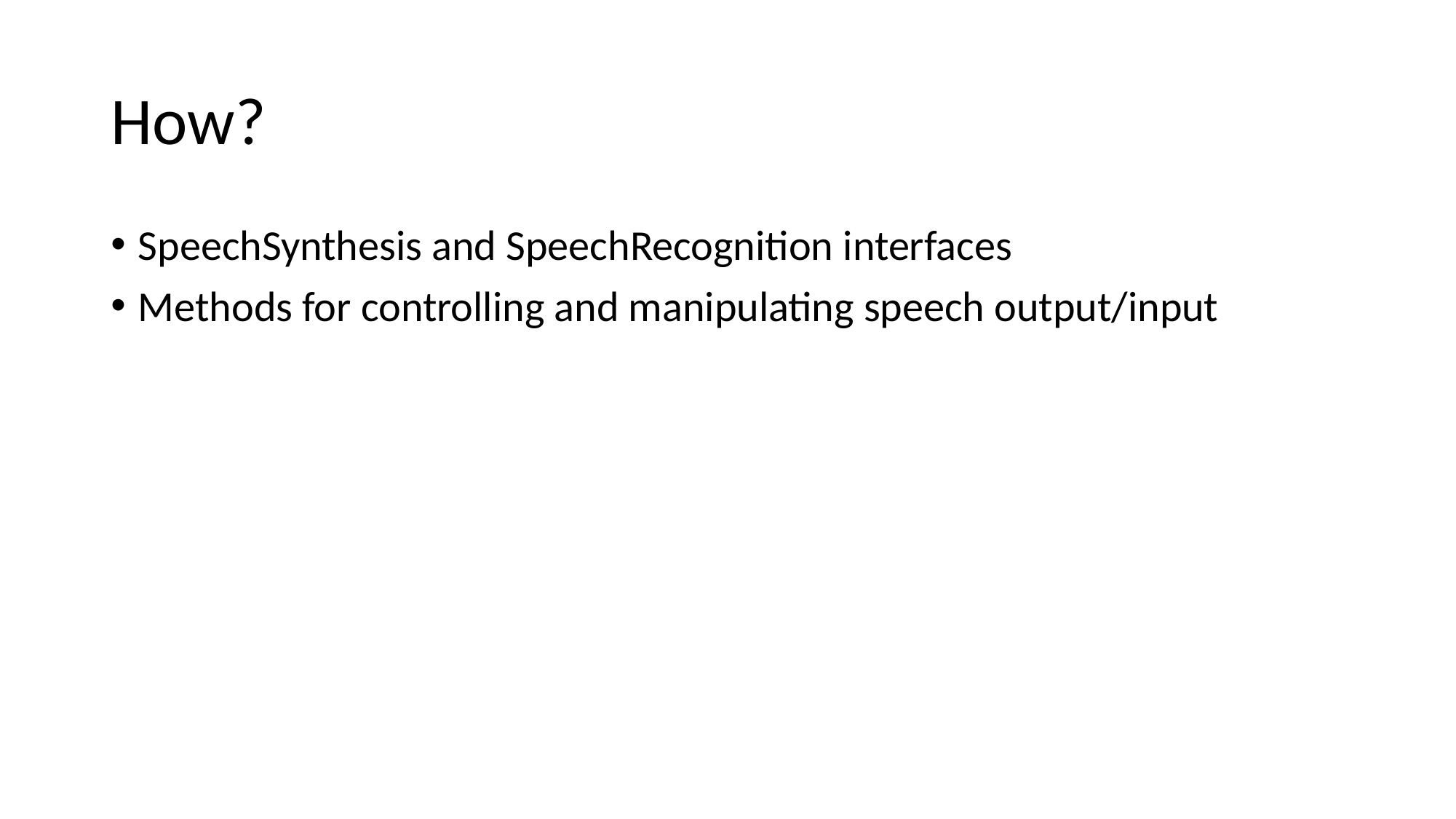

# How?
SpeechSynthesis and SpeechRecognition interfaces
Methods for controlling and manipulating speech output/input